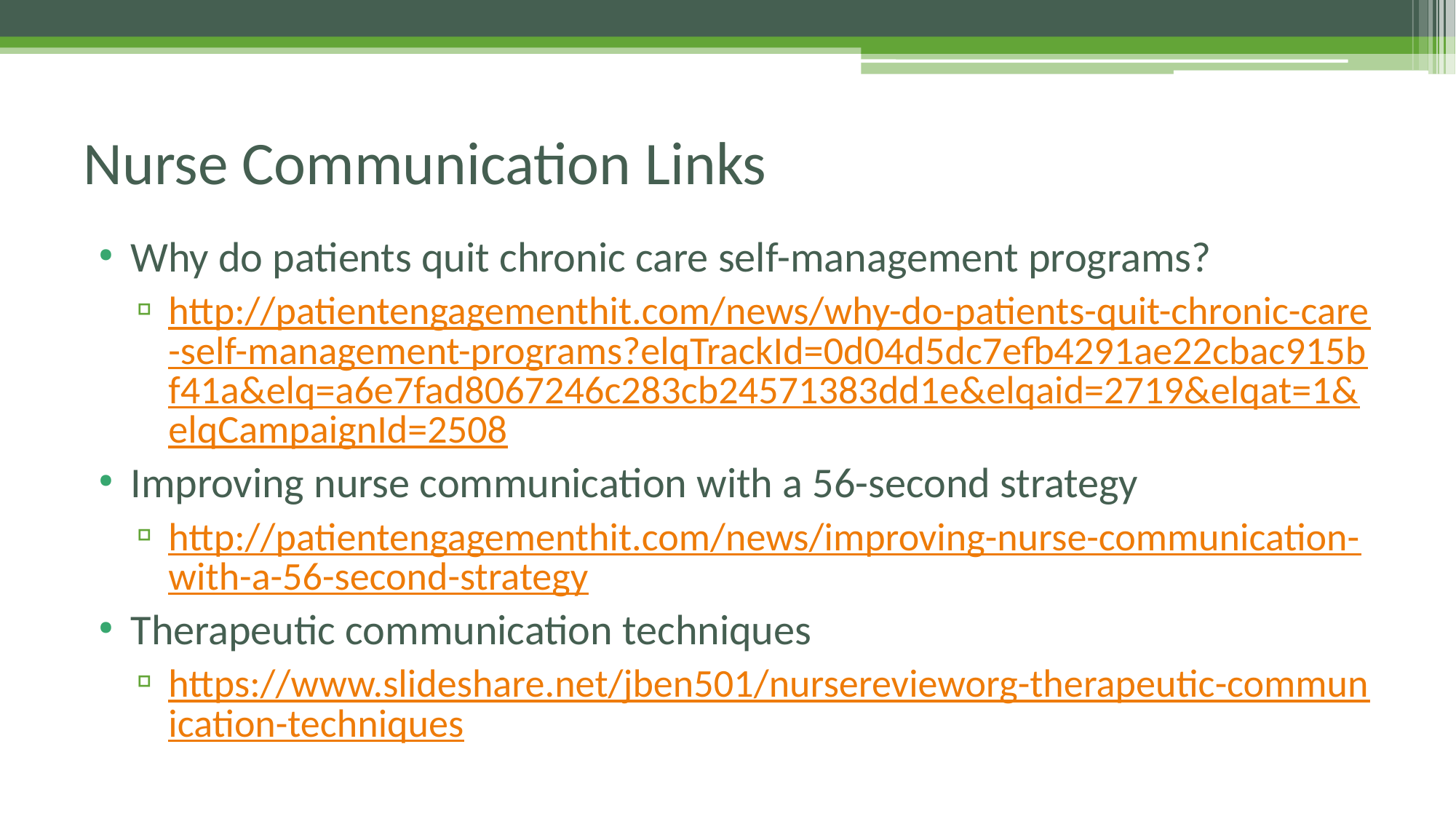

# Nurse Communication Links
Why do patients quit chronic care self-management programs?
http://patientengagementhit.com/news/why-do-patients-quit-chronic-care-self-management-programs?elqTrackId=0d04d5dc7efb4291ae22cbac915bf41a&elq=a6e7fad8067246c283cb24571383dd1e&elqaid=2719&elqat=1&elqCampaignId=2508
Improving nurse communication with a 56-second strategy
http://patientengagementhit.com/news/improving-nurse-communication-with-a-56-second-strategy
Therapeutic communication techniques
https://www.slideshare.net/jben501/nurserevieworg-therapeutic-communication-techniques